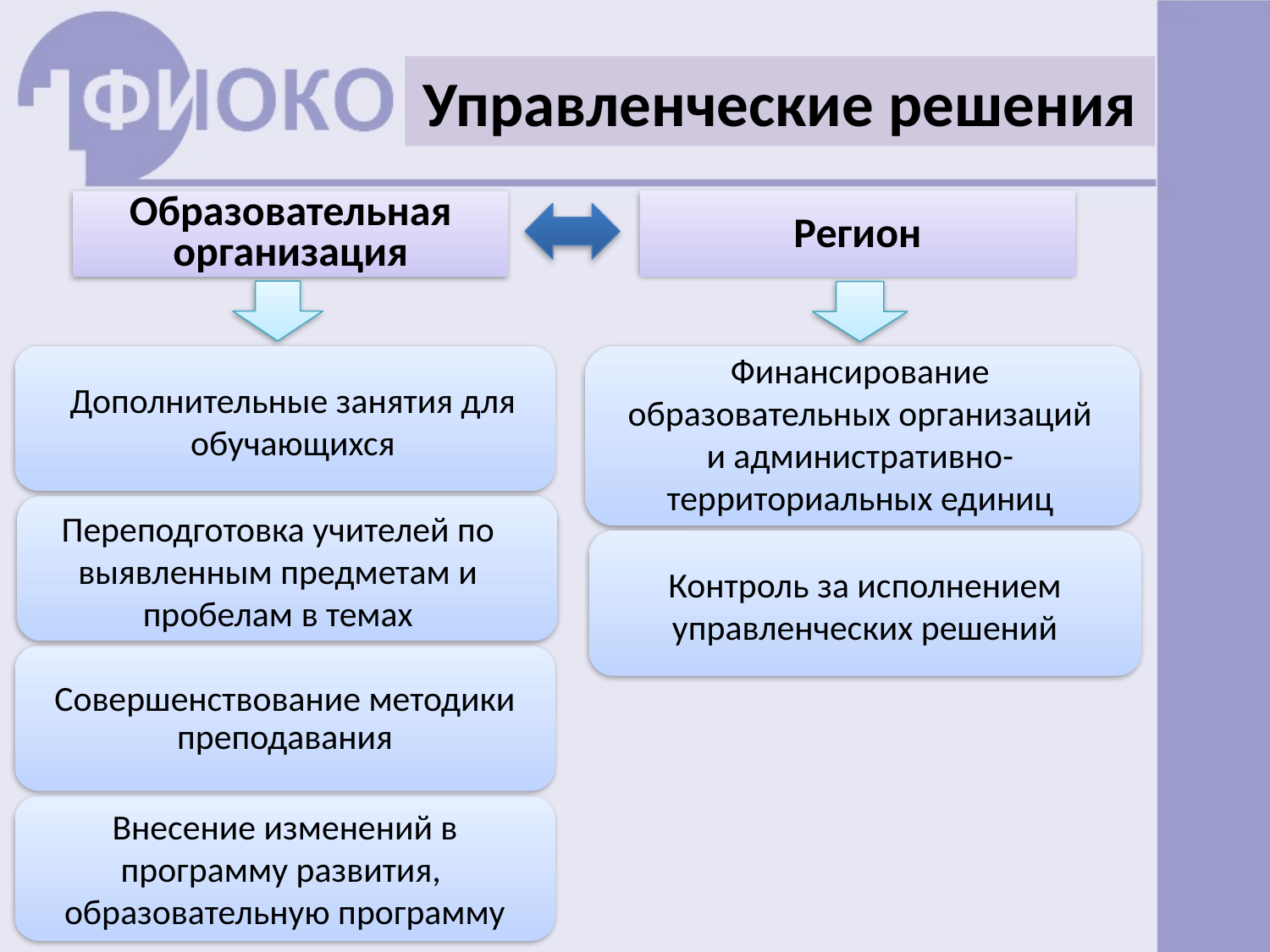

# Управленческие решения
Регион
Образовательная организация

Финансирование образовательных организаций и административно-территориальных единиц

Дополнительные занятия для обучающихся

Переподготовка учителей по выявленным предметам и пробелам в темах

Контроль за исполнением
управленческих решений

Совершенствование методики преподавания

Внесение изменений в программу развития,  образовательную программу